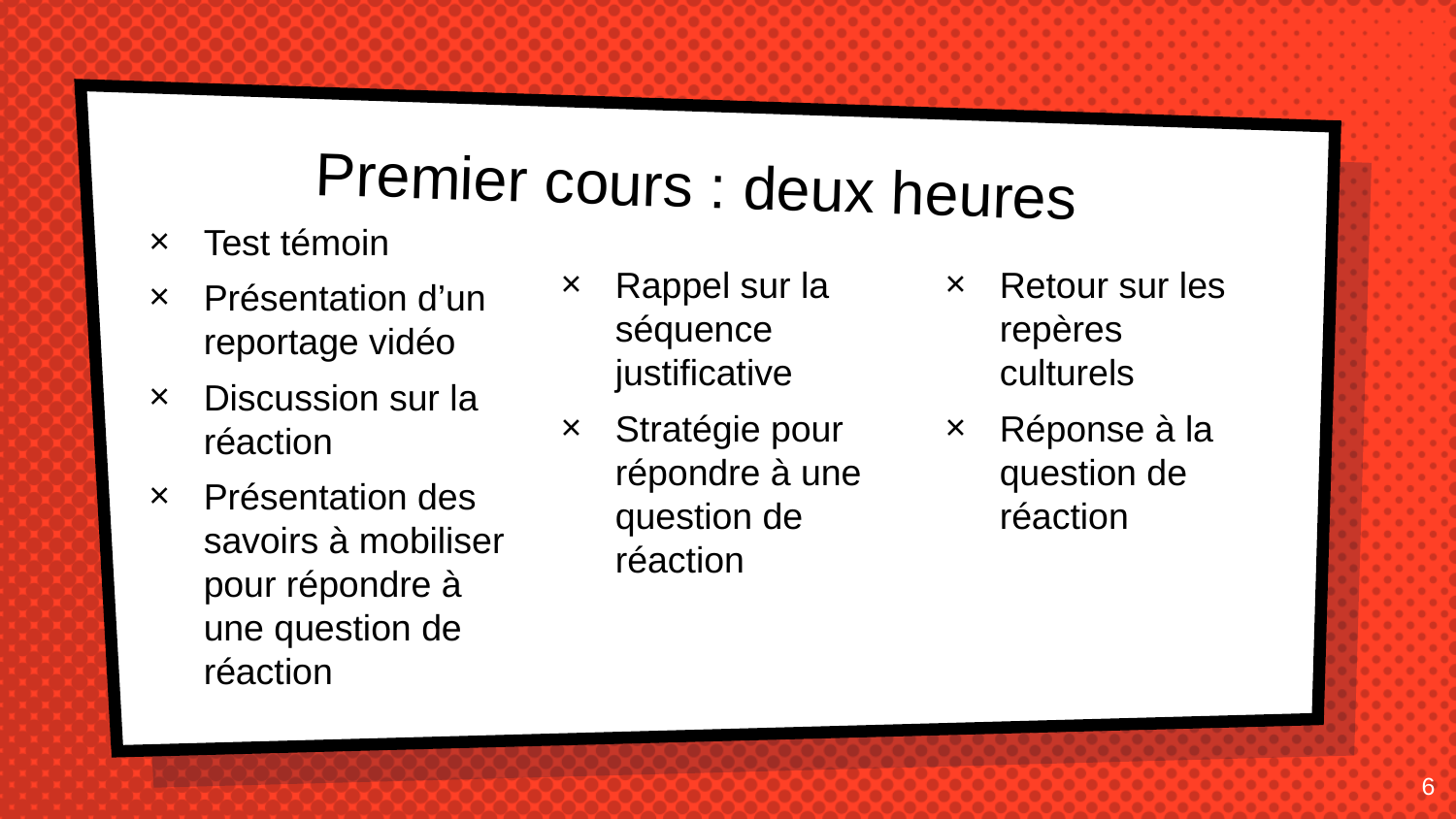

# Premier cours : deux heures
Test témoin
Présentation d’un reportage vidéo
Discussion sur la réaction
Présentation des savoirs à mobiliser pour répondre à une question de réaction

Rappel sur la séquence justificative
Stratégie pour répondre à une question de réaction

Retour sur les repères culturels
Réponse à la question de réaction

6